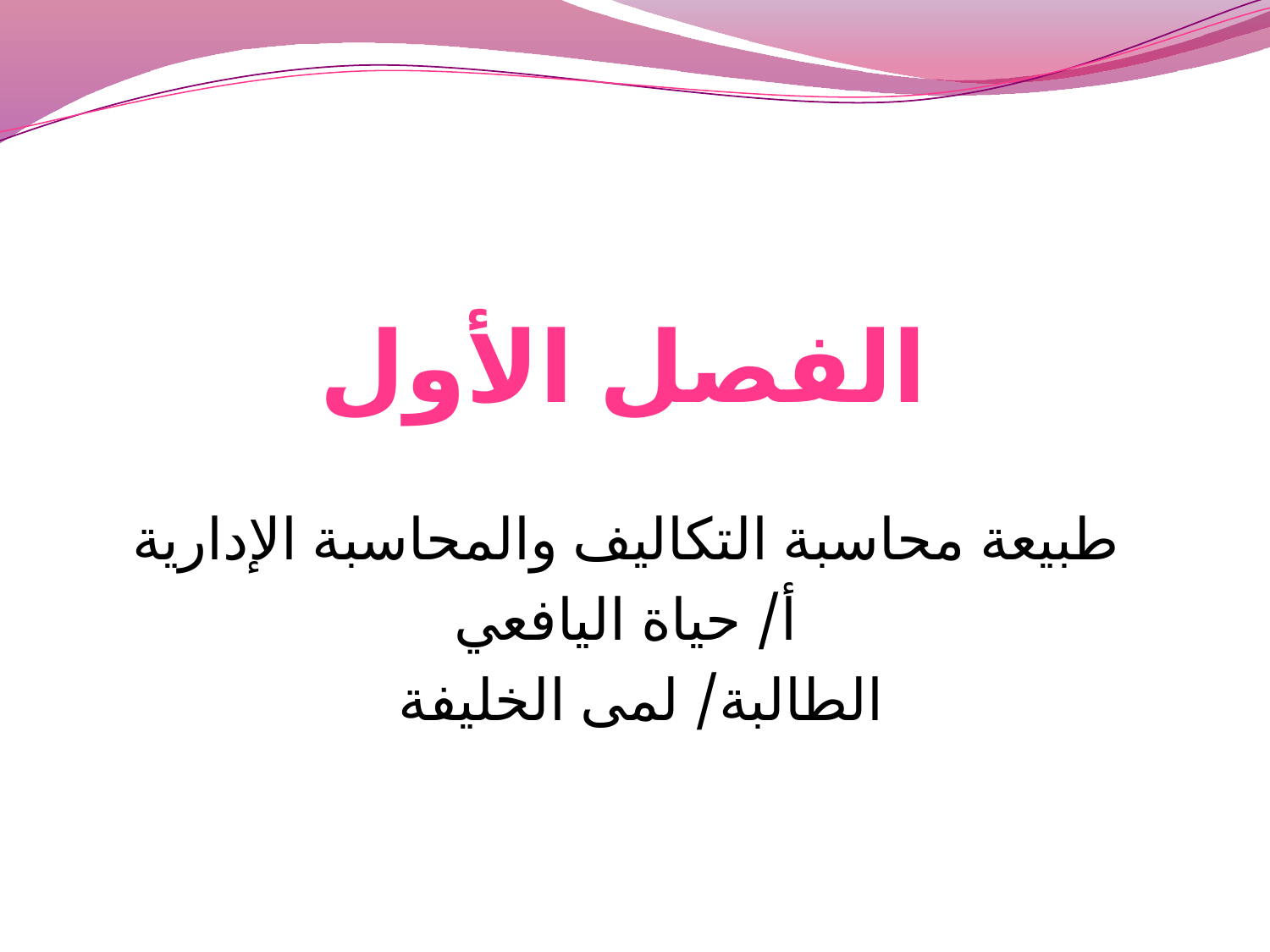

# الفصل الأول
طبيعة محاسبة التكاليف والمحاسبة الإدارية
أ/ حياة اليافعي
الطالبة/ لمى الخليفة